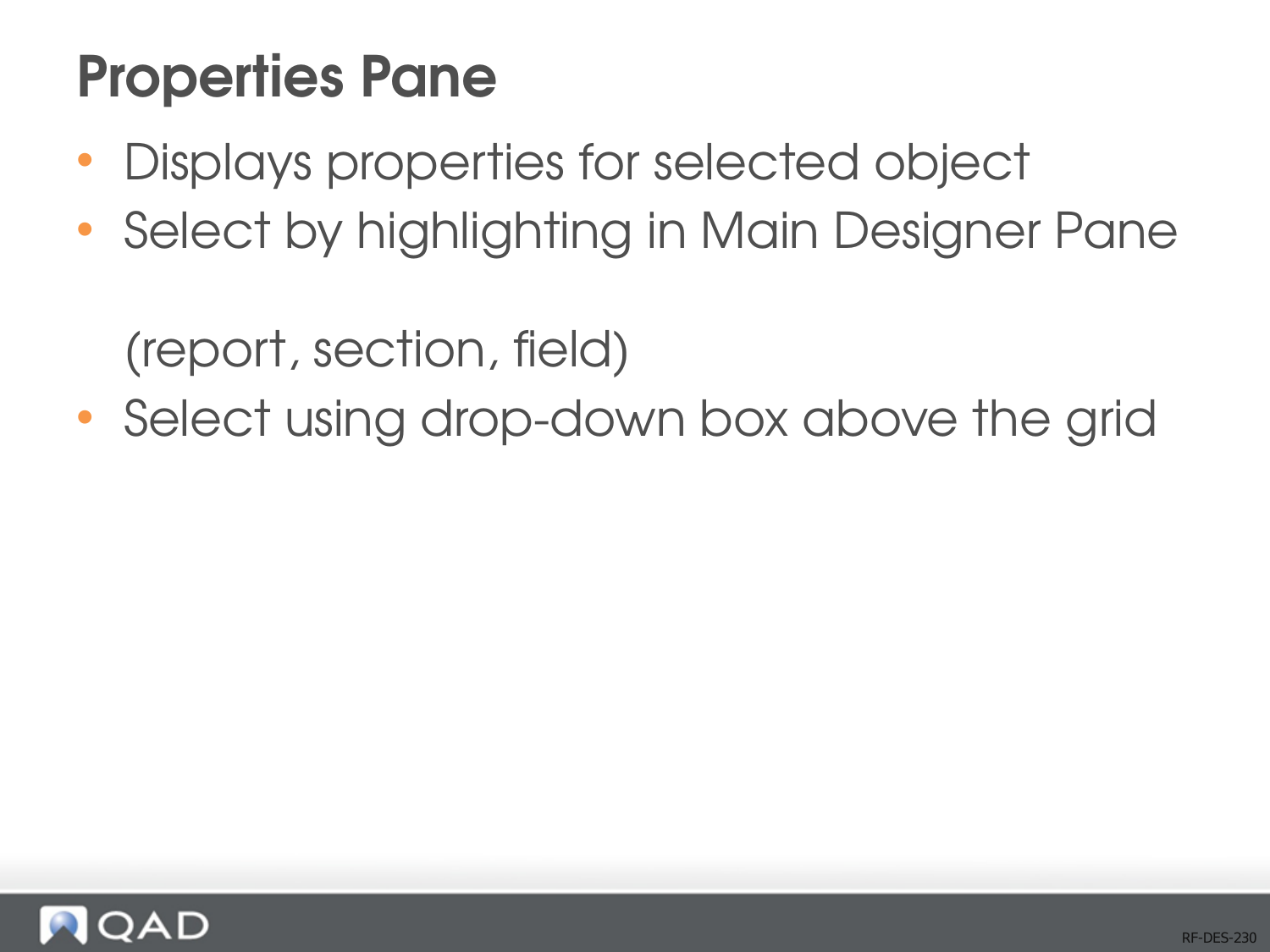

# Properties Pane
Displays properties for selected object
Select by highlighting in Main Designer Pane
(report, section, field)
Select using drop-down box above the grid
RF-DES-230